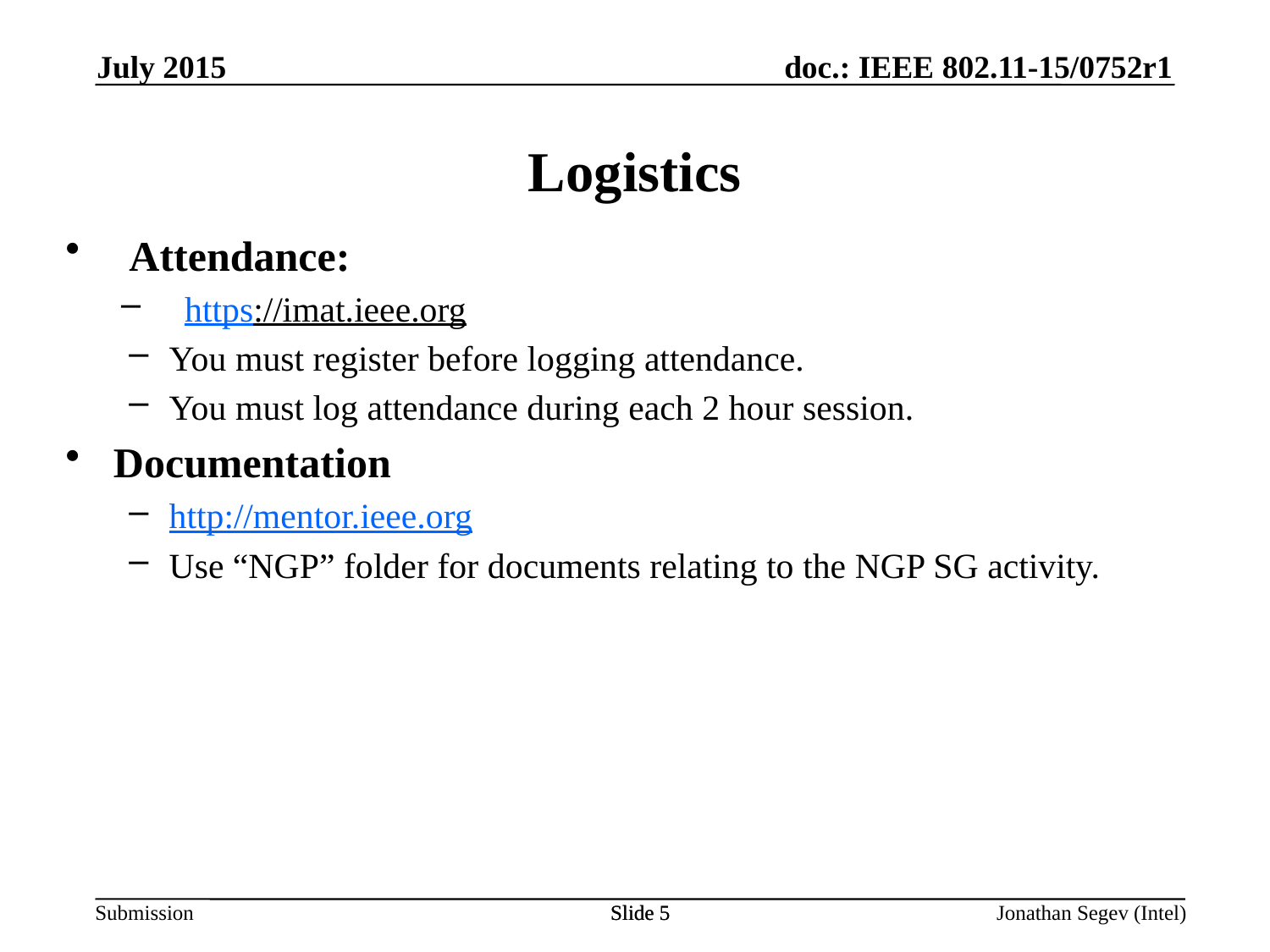

Logistics
July 2015
Attendance:
https://imat.ieee.org
You must register before logging attendance.
You must log attendance during each 2 hour session.
Documentation
http://mentor.ieee.org
Use “NGP” folder for documents relating to the NGP SG activity.

Slide 5
Slide 5
Jonathan Segev (Intel)